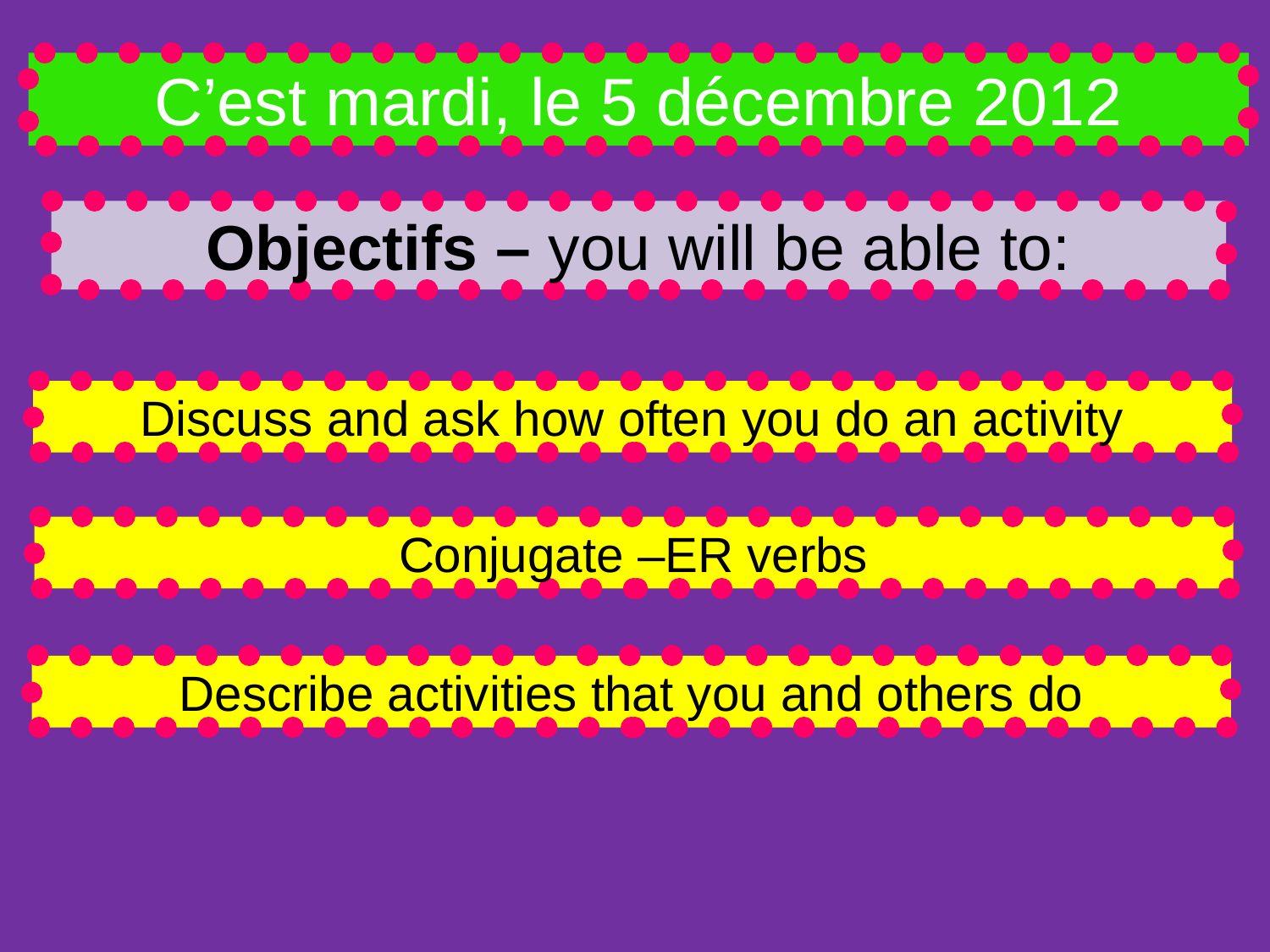

C’est mardi, le 5 décembre 2012
Objectifs – you will be able to:
Discuss and ask how often you do an activity
Conjugate –ER verbs
Describe activities that you and others do